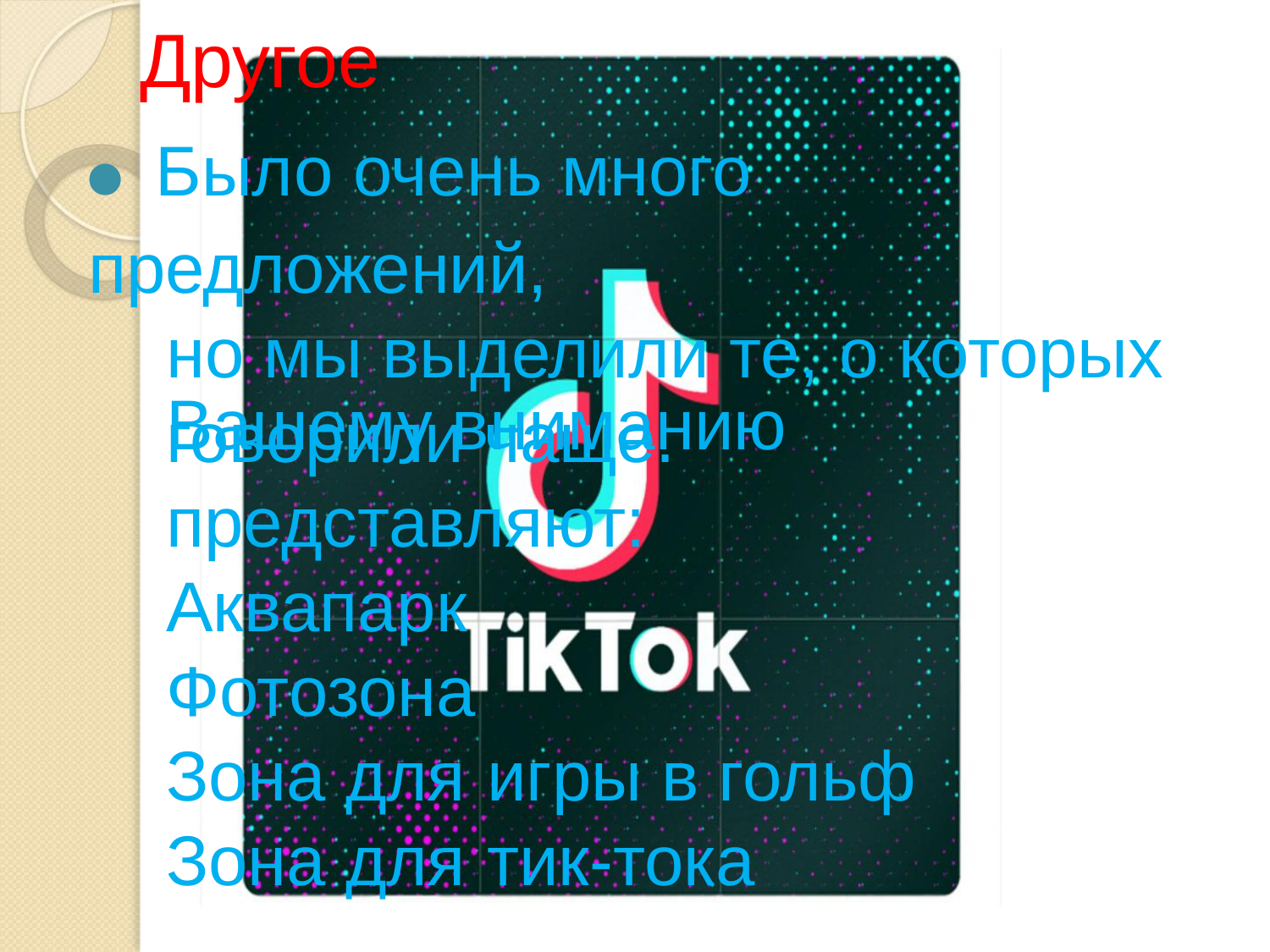

Другое
⚫ Было очень много предложений,
но мы выделили те, о которых
говорили чаще.
Вашему вниманию представляют:
Аквапарк
Фотозона
Зона для игры в гольф
Зона для тик-тока